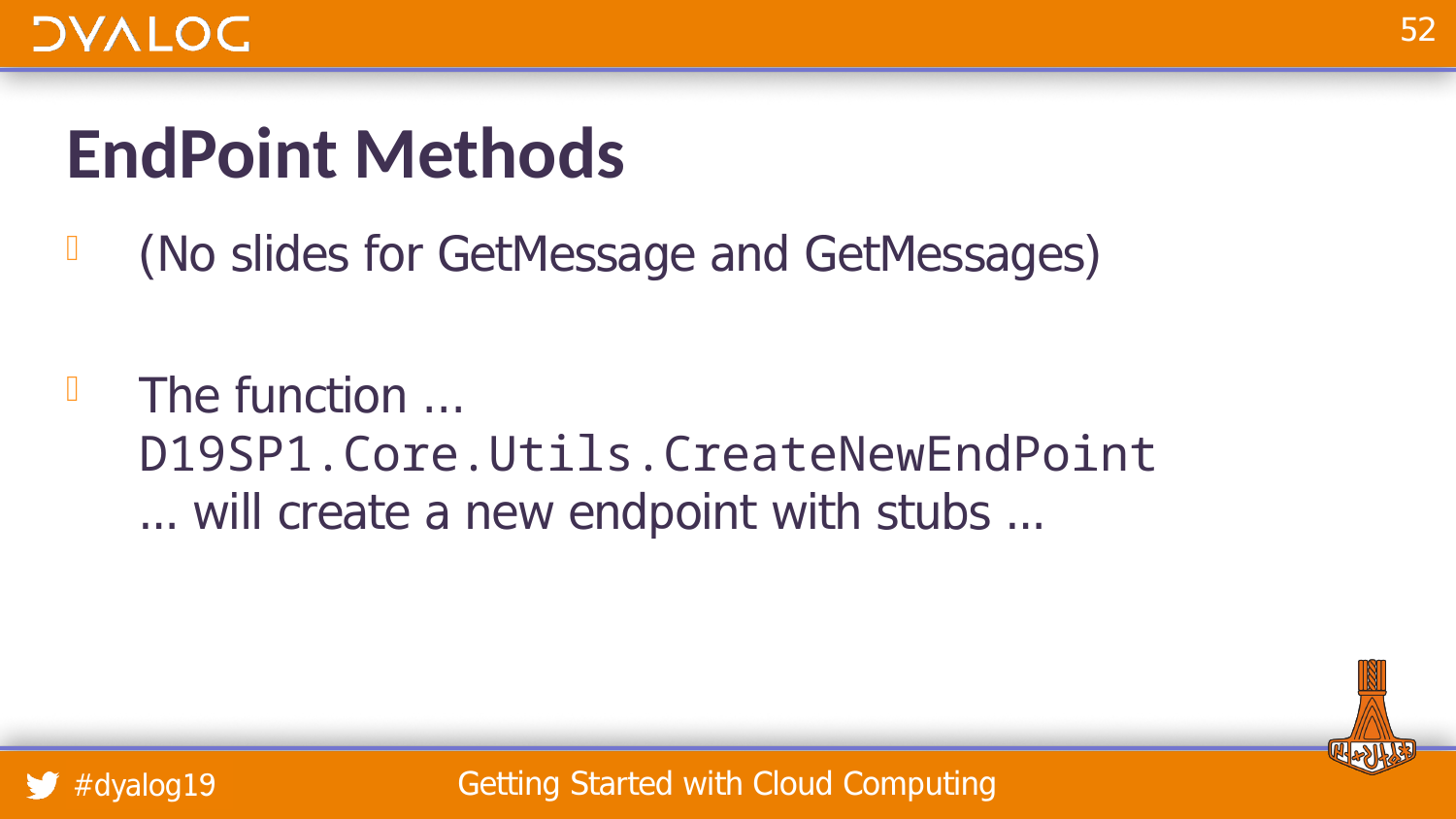

# EndPoint Methods
(No slides for GetMessage and GetMessages)

The function ...
D19SP1.Core.Utils.CreateNewEndPoint
… will create a new endpoint with stubs …